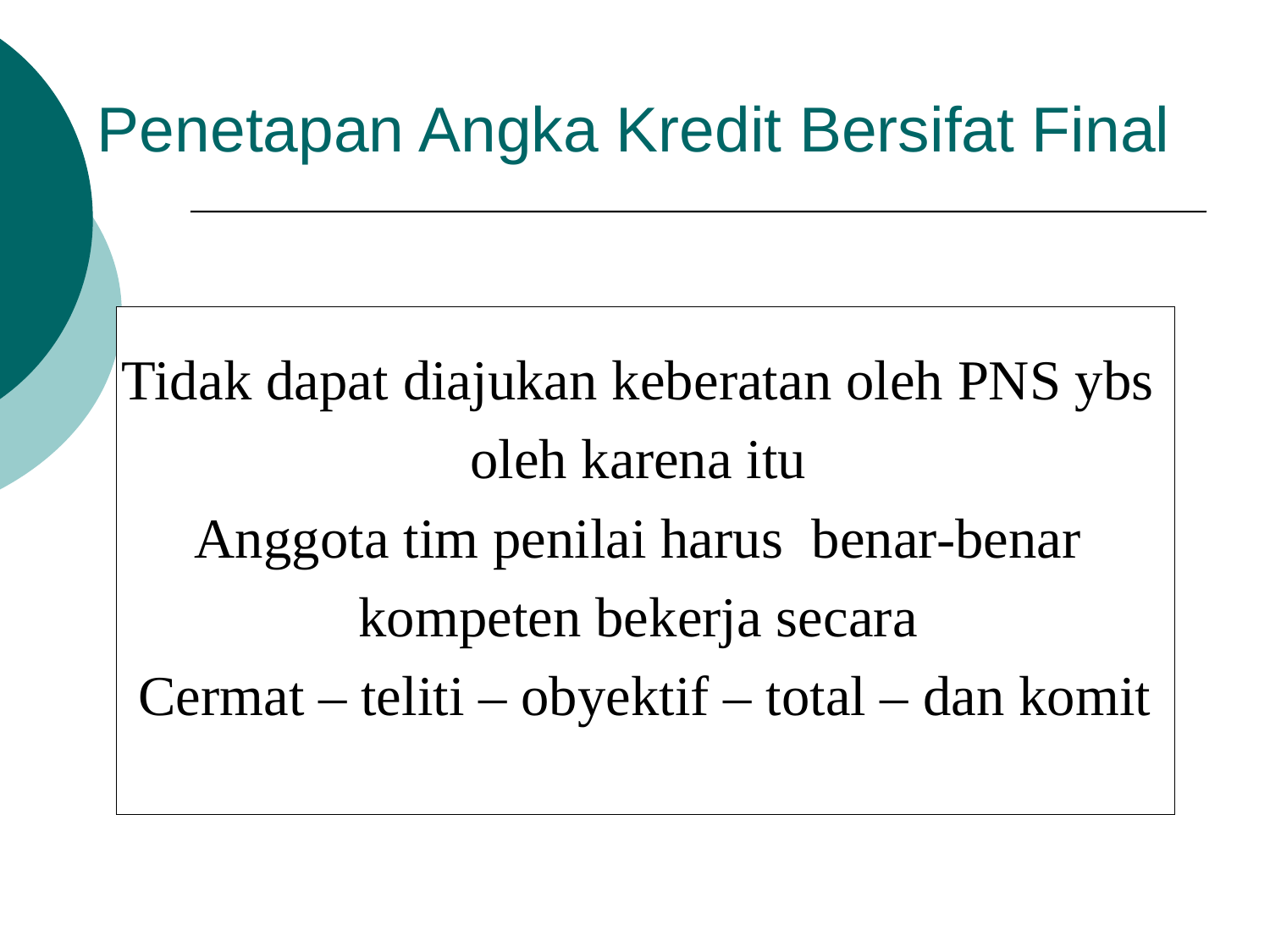

Penetapan Angka Kredit Bersifat Final

Tidak dapat diajukan keberatan oleh PNS ybs
oleh karena itu
Anggota tim penilai harus  benar-benar
kompeten bekerja secara
Cermat – teliti – obyektif – total – dan komit